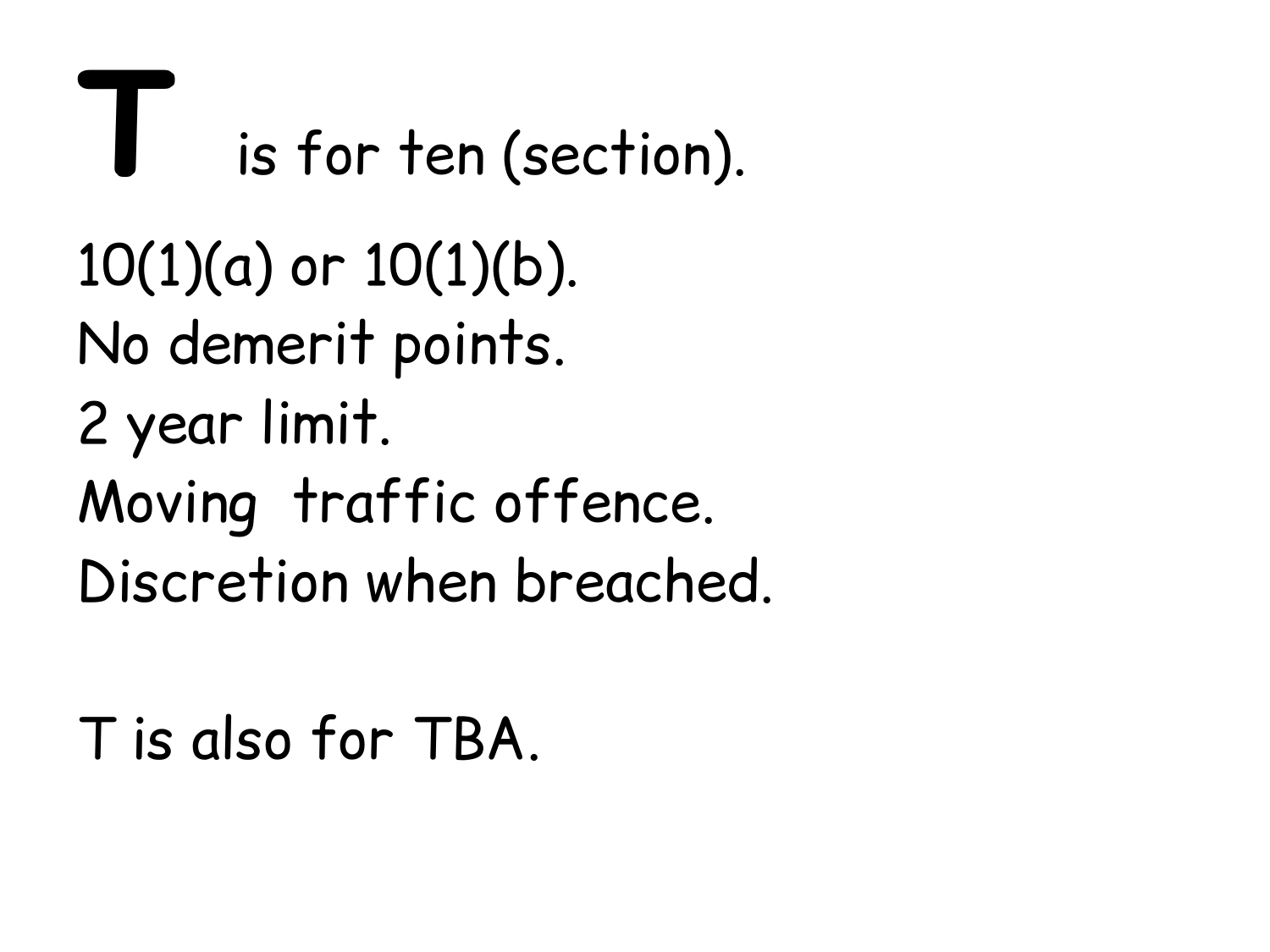

# T is for ten (section).
10(1)(a) or 10(1)(b).
No demerit points.
2 year limit.
Moving  traffic offence.
Discretion when breached.

T is also for TBA.